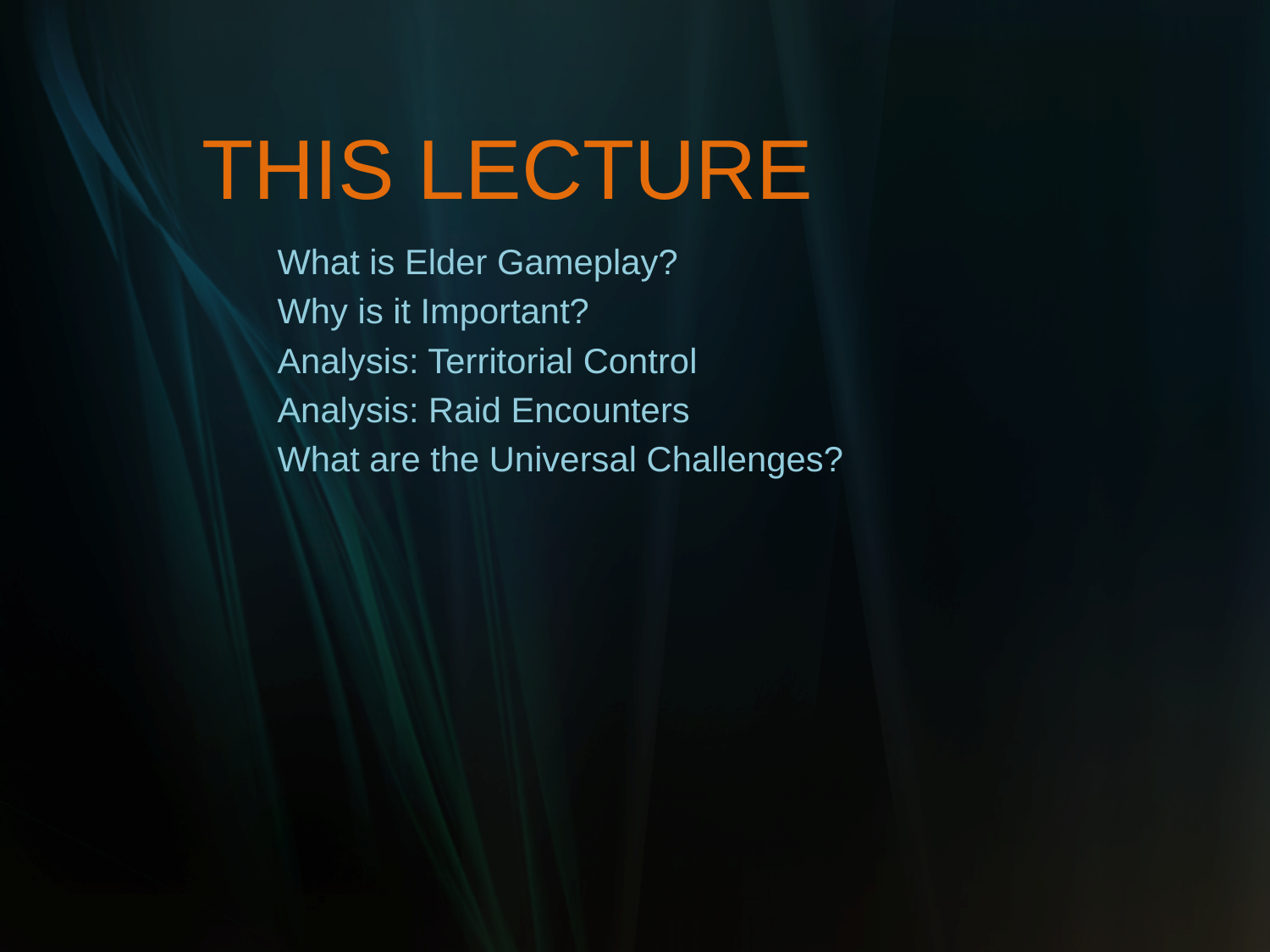

# THIS LECTURE
What is Elder Gameplay?
Why is it Important?
Analysis: Territorial Control
Analysis: Raid Encounters
What are the Universal Challenges?